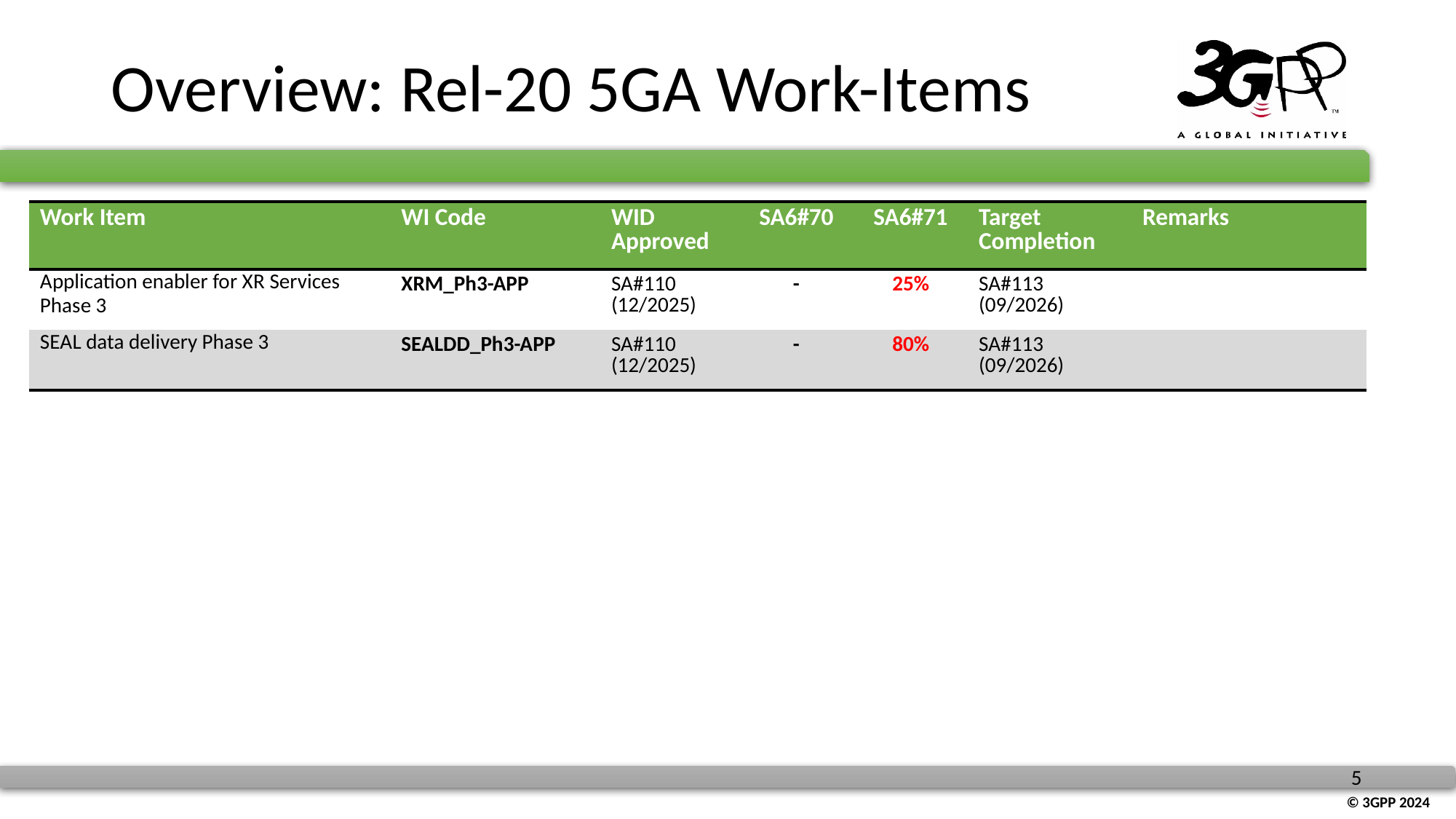

# Overview: Rel-20 5GA Work-Items
| Work Item | WI Code | WID Approved | SA6#70 | SA6#71 | Target Completion | Remarks |
| --- | --- | --- | --- | --- | --- | --- |
| Application enabler for XR Services Phase 3 | XRM\_Ph3-APP | SA#110 (12/2025) | - | 25% | SA#113 (09/2026) |  |
| SEAL data delivery Phase 3 | SEALDD\_Ph3-APP | SA#110 (12/2025) | - | 80% | SA#113 (09/2026) |  |